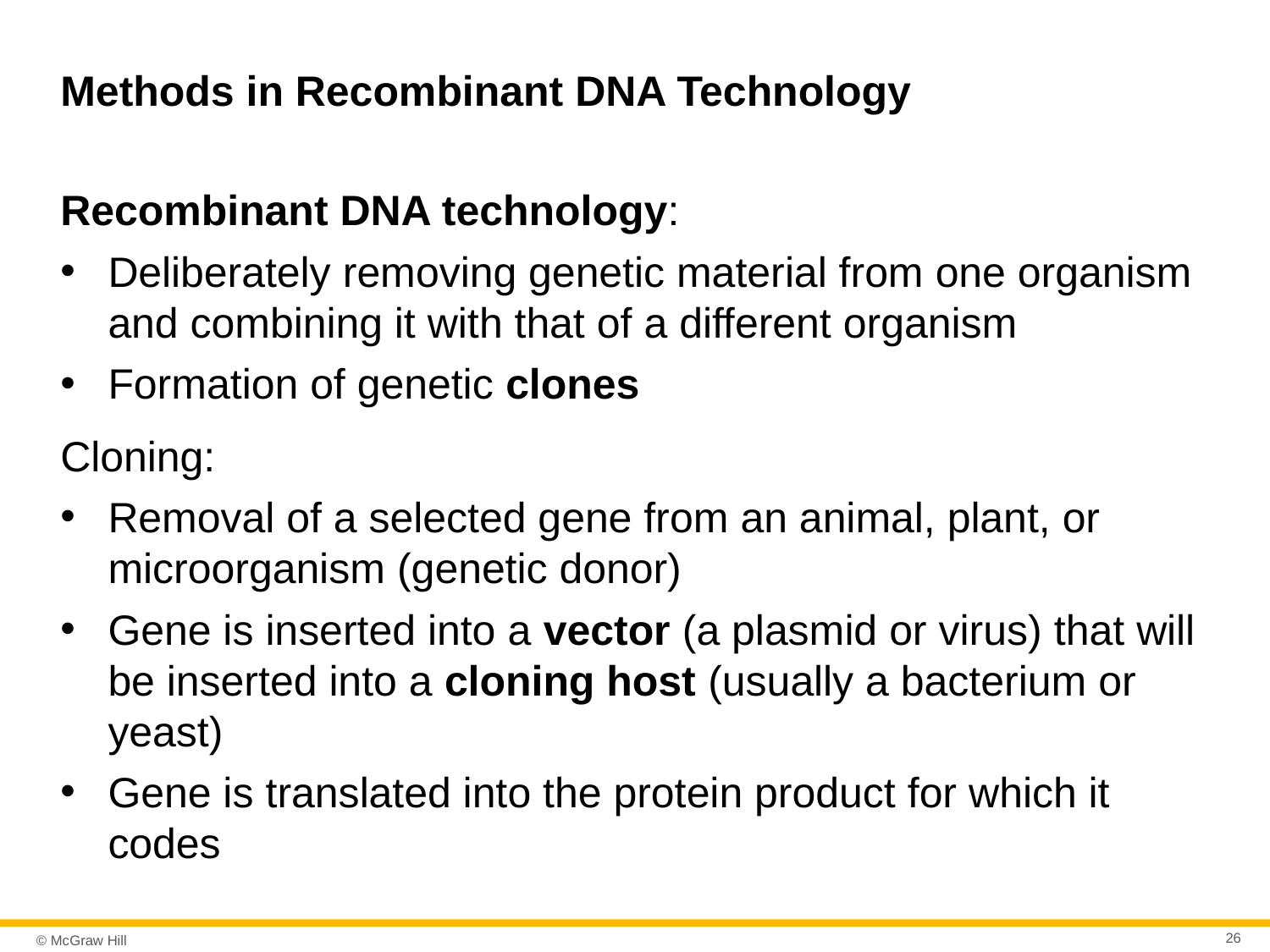

# Methods in Recombinant DNA Technology
Recombinant DNA technology:
Deliberately removing genetic material from one organism and combining it with that of a different organism
Formation of genetic clones
Cloning:
Removal of a selected gene from an animal, plant, or microorganism (genetic donor)
Gene is inserted into a vector (a plasmid or virus) that will be inserted into a cloning host (usually a bacterium or yeast)
Gene is translated into the protein product for which it codes